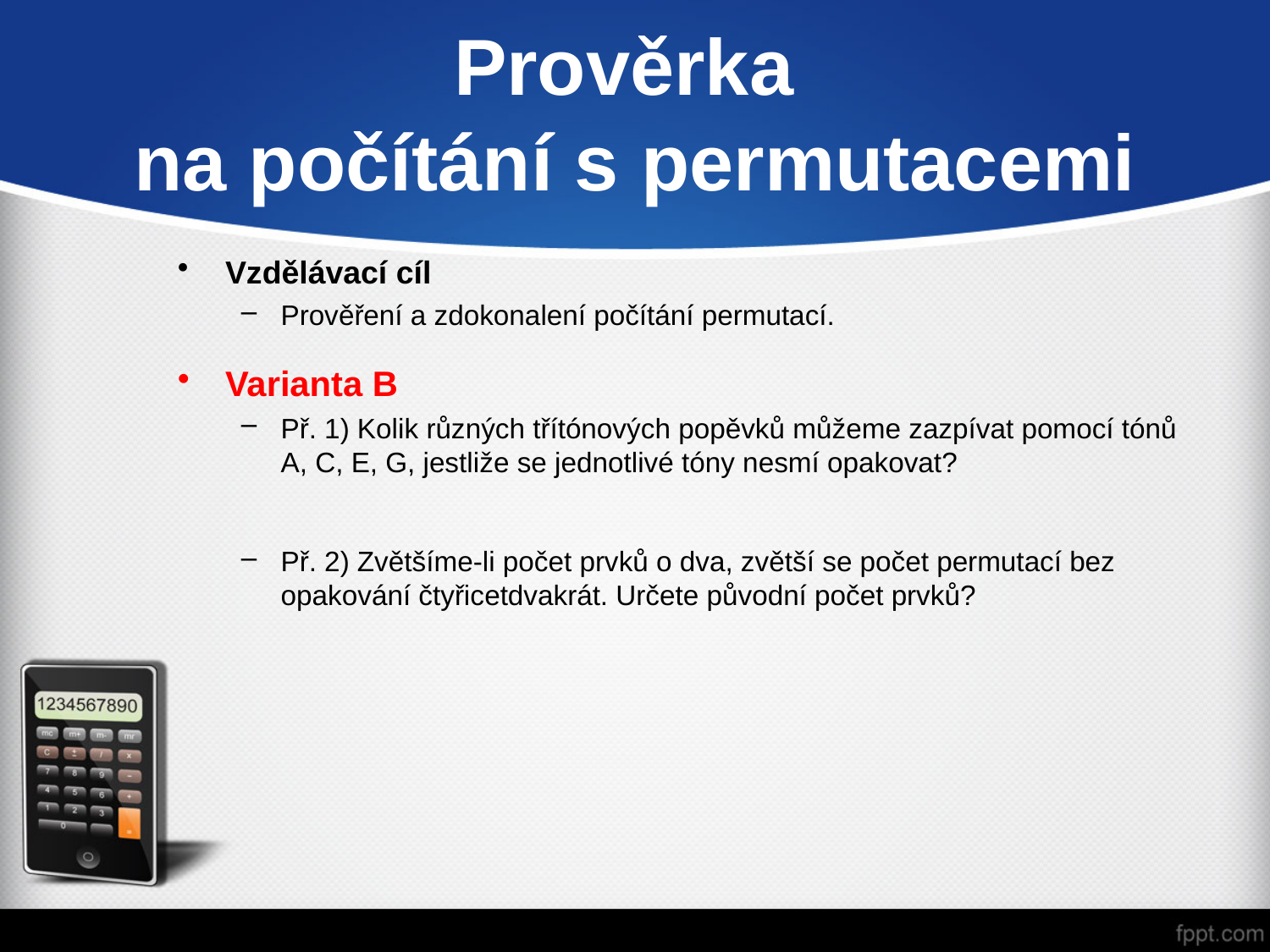

# Prověrka na počítání s permutacemi
Vzdělávací cíl
Prověření a zdokonalení počítání permutací.

Varianta B
Př. 1) Kolik různých třítónových popěvků můžeme zazpívat pomocí tónů A, C, E, G, jestliže se jednotlivé tóny nesmí opakovat?

Př. 2) Zvětšíme-li počet prvků o dva, zvětší se počet permutací bez opakování čtyřicetdvakrát. Určete původní počet prvků?